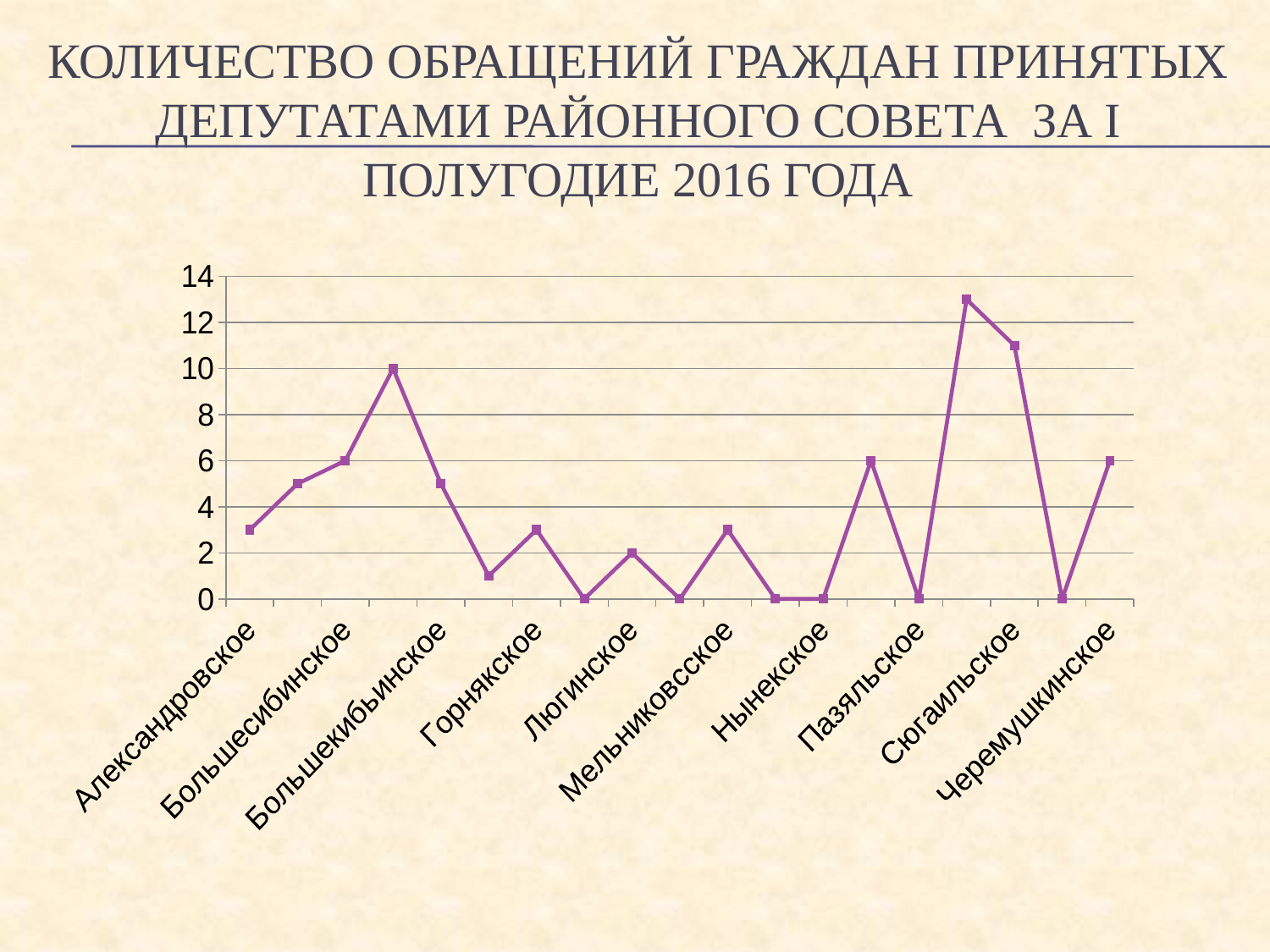

# Количество обращений граждан принятых депутатами районного совета  за I полугодие 2016 года

### Chart

| Category | Ряд 1 |
|---|---|
| Александровское | 3.0 |
| Большепудгинское | 5.0 |
| Большесибинское | 6.0 |
| Большеучинское | 10.0 |
| Большекибьинское | 5.0 |
| Верхнеюринское | 1.0 |
| Горнякское | 3.0 |
| Кватчинское | 0.0 |
| Люгинское | 2.0 |
| Маловоложикьинское | 0.0 |
| Мельниковсское | 3.0 |
| Можгинское | 0.0 |
| Нынекское | 0.0 |
| Нышинское | 6.0 |
| Пазяльское | 0.0 |
| Пычаское | 13.0 |
| Сюгаильское | 11.0 |
| Старокаксинское | 0.0 |
| Черемушкинское | 6.0 |